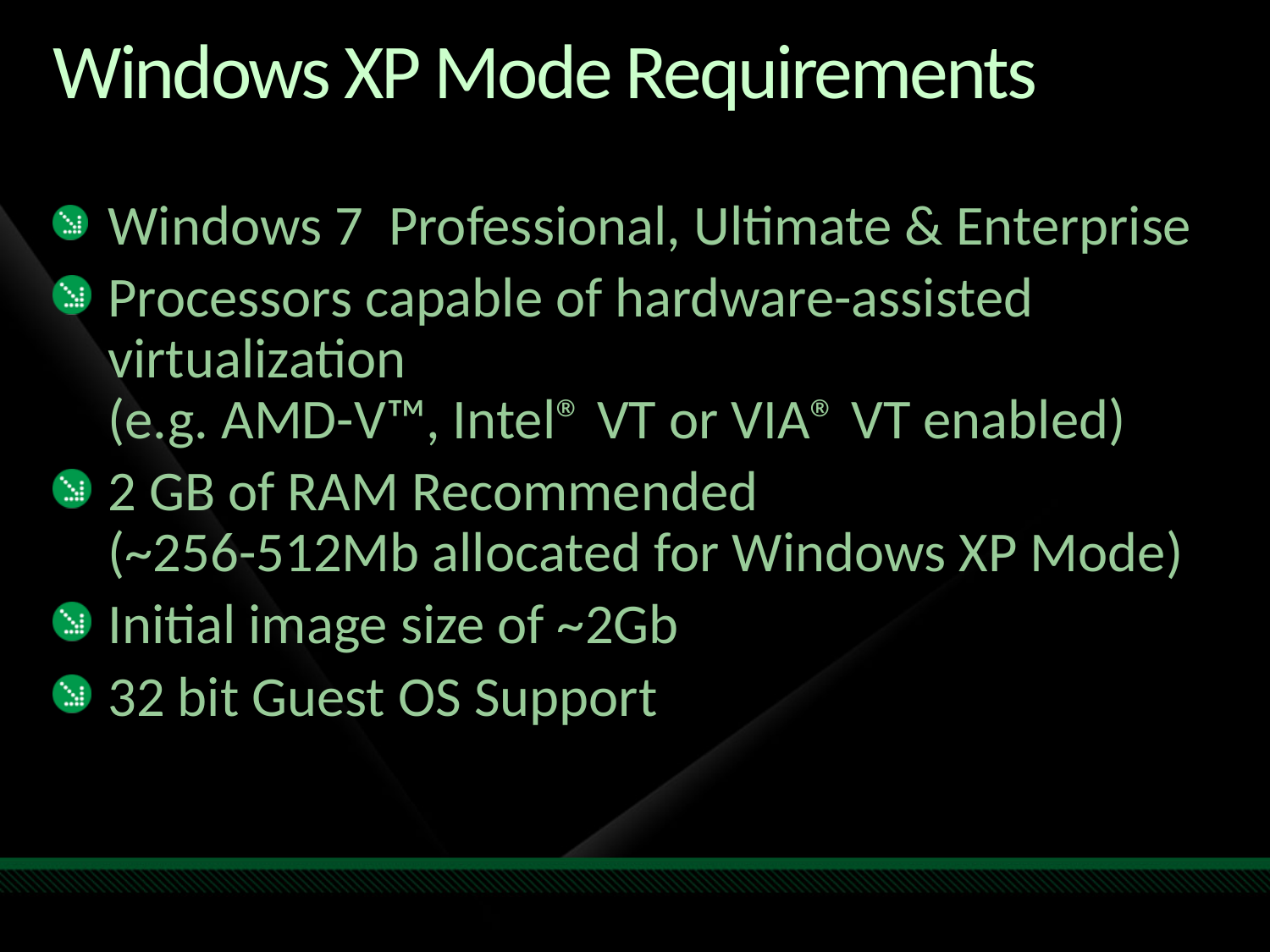

# Windows XP Mode Requirements
Windows 7  Professional, Ultimate & Enterprise
Processors capable of hardware-assisted virtualization
(e.g. AMD-V™, Intel® VT or VIA® VT enabled)
2 GB of RAM Recommended
(~256-512Mb allocated for Windows XP Mode)
Initial image size of ~2Gb
32 bit Guest OS Support